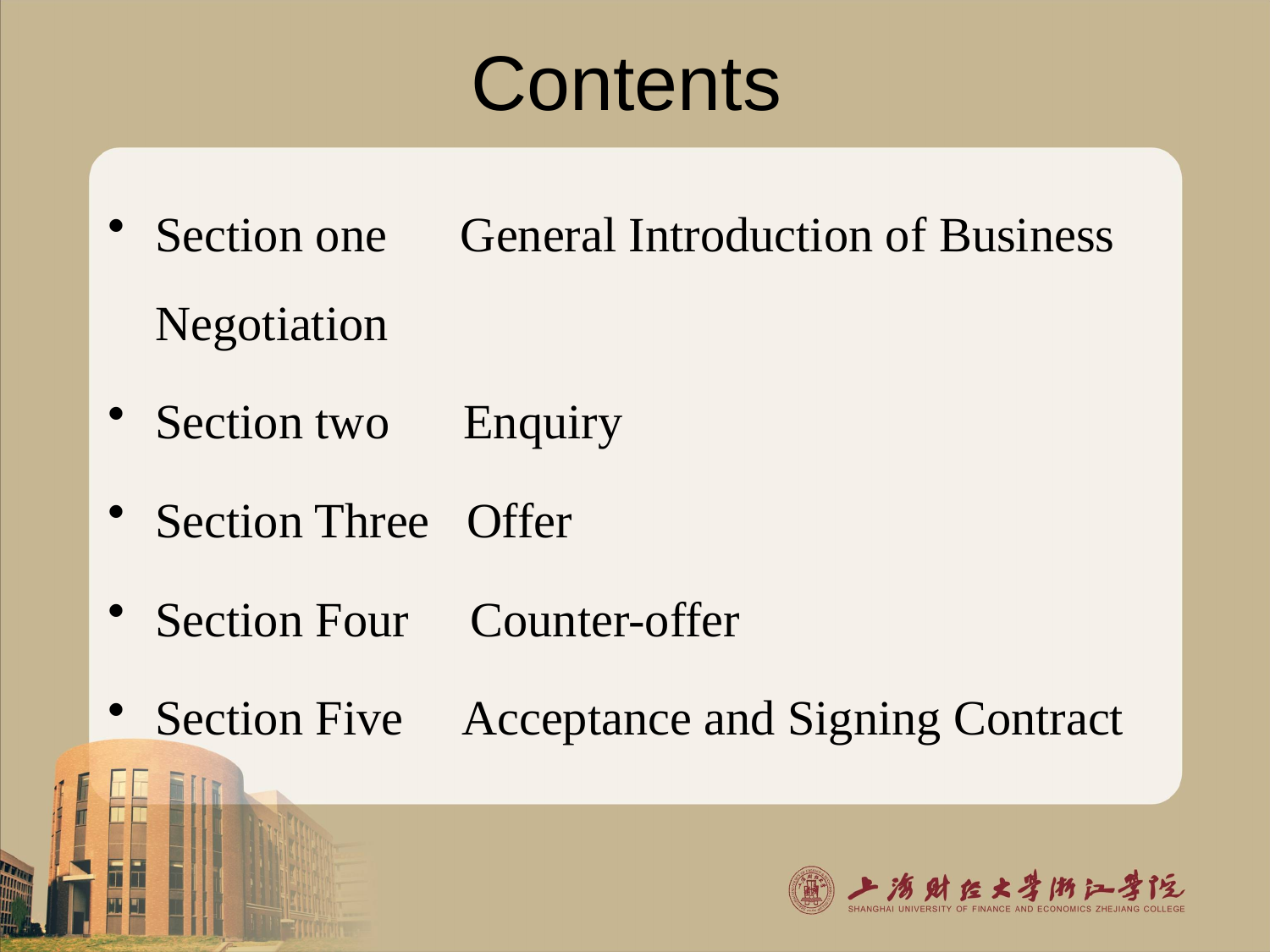

# Contents
Section one      General Introduction of Business Negotiation
Section two      Enquiry
Section Three   Offer
Section Four     Counter-offer
Section Five     Acceptance and Signing Contract